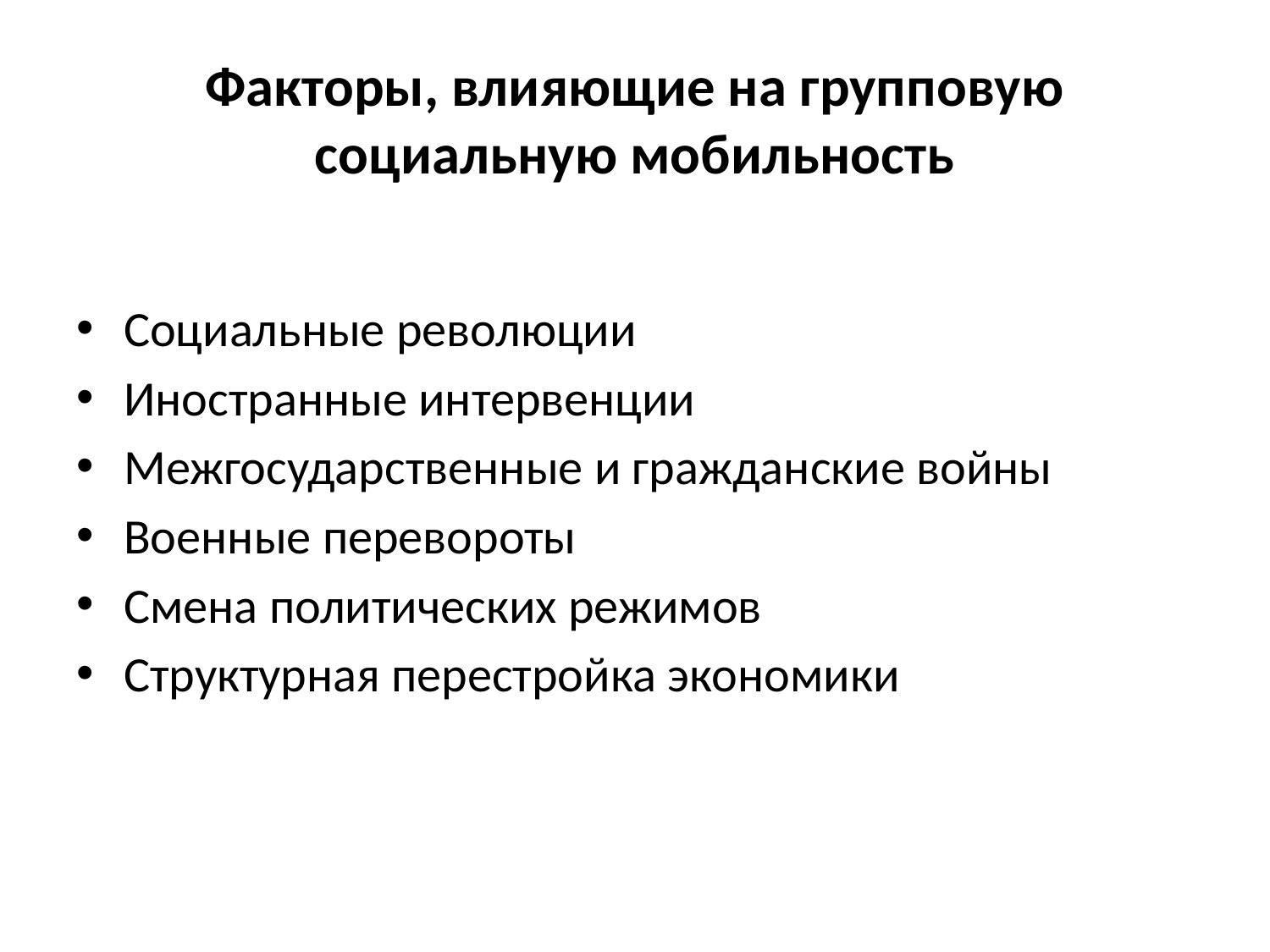

# Факторы, влияющие на групповую социальную мобильность

Социальные революции
Иностранные интервенции
Межгосударственные и гражданские войны
Военные перевороты
Смена политических режимов
Структурная перестройка экономики